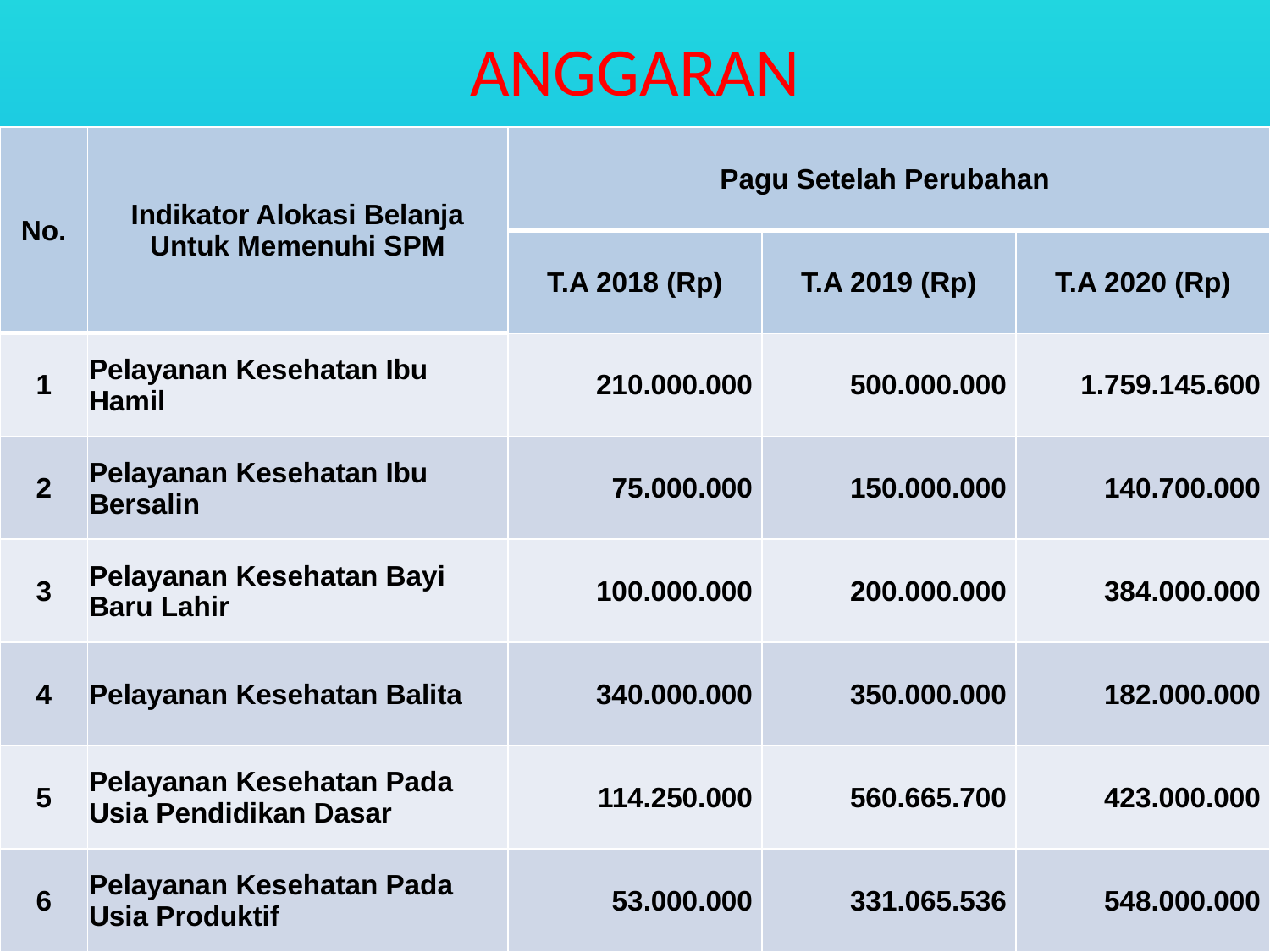

# ANGGARAN
| No. | Indikator Alokasi Belanja Untuk Memenuhi SPM | Pagu Setelah Perubahan |  |  |
| --- | --- | --- | --- | --- |
|  |  | T.A 2018 (Rp) | T.A 2019 (Rp) | T.A 2020 (Rp) |
| 1 | Pelayanan Kesehatan Ibu Hamil | 210.000.000 | 500.000.000 | 1.759.145.600 |
| 2 | Pelayanan Kesehatan Ibu Bersalin | 75.000.000 | 150.000.000 | 140.700.000 |
| 3 | Pelayanan Kesehatan Bayi Baru Lahir | 100.000.000 | 200.000.000 | 384.000.000 |
| 4 | Pelayanan Kesehatan Balita | 340.000.000 | 350.000.000 | 182.000.000 |
| 5 | Pelayanan Kesehatan Pada Usia Pendidikan Dasar | 114.250.000 | 560.665.700 | 423.000.000 |
| 6 | Pelayanan Kesehatan Pada Usia Produktif | 53.000.000 | 331.065.536 | 548.000.000 |